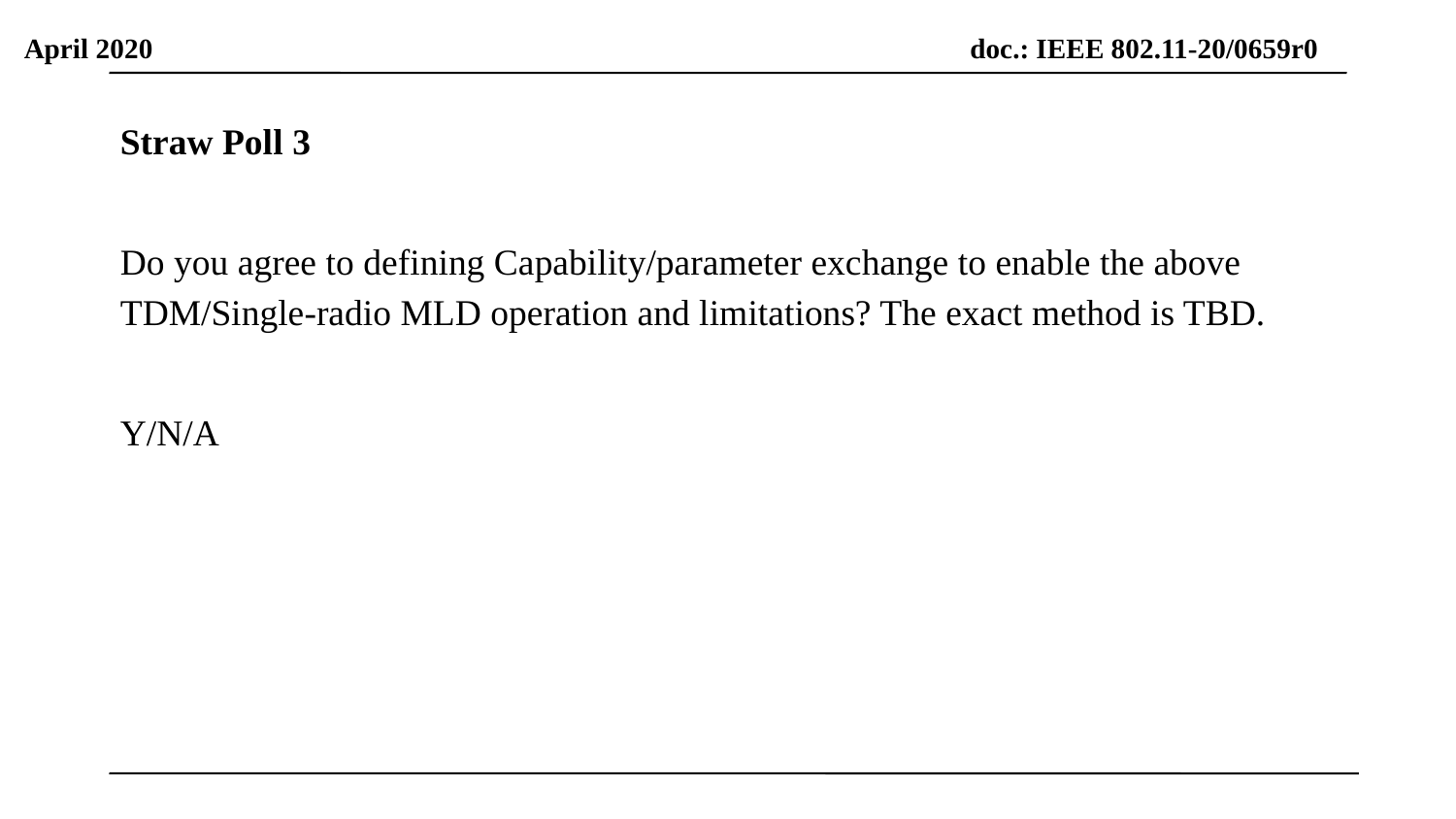

Straw Poll 3

Do you agree to defining Capability/parameter exchange to enable the above TDM/Single-radio MLD operation and limitations? The exact method is TBD.

Y/N/A